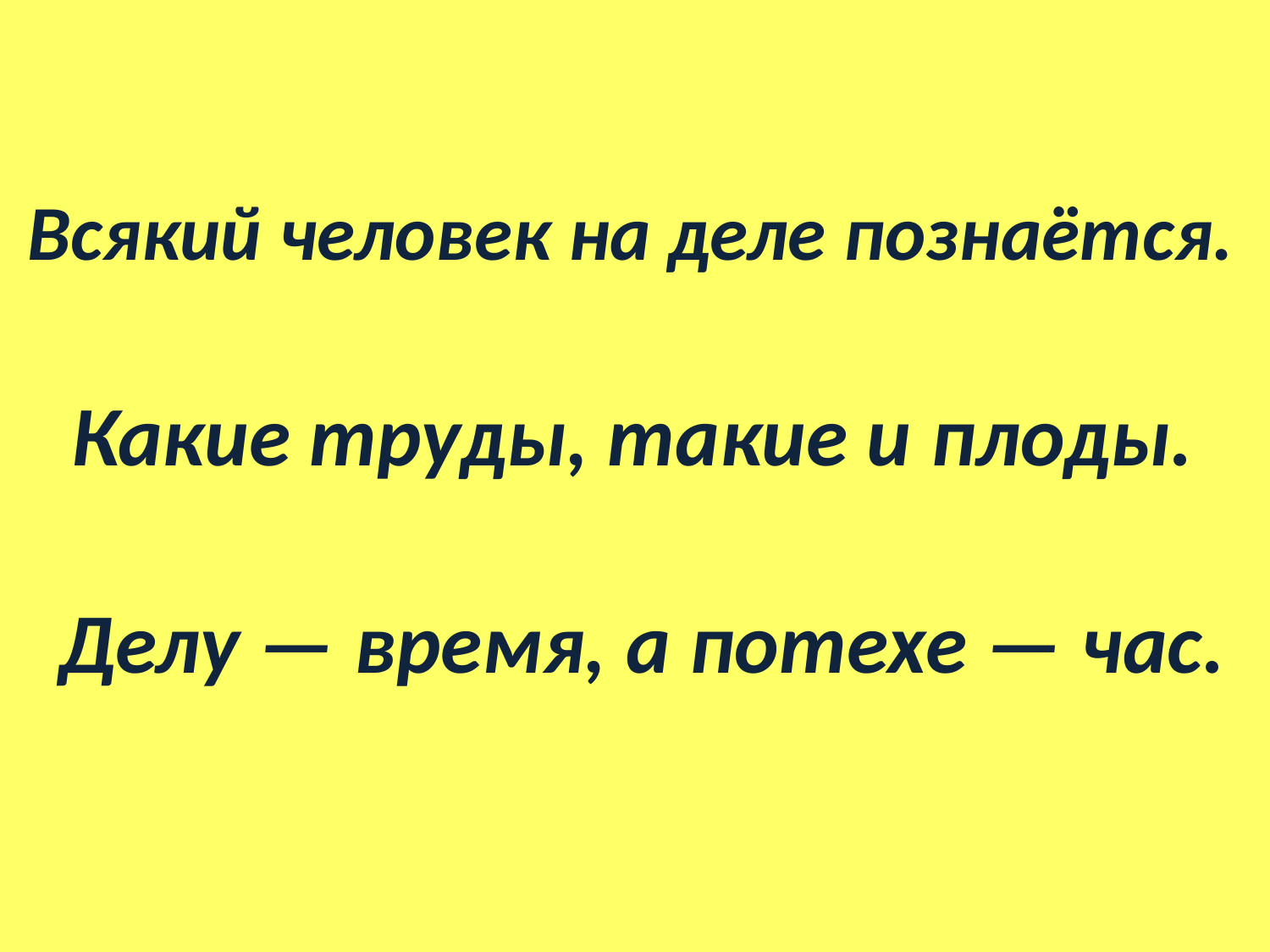

Всякий человек на деле познаётся.

Какие труды, такие и плоды.

Делу — время, а потехе — час.